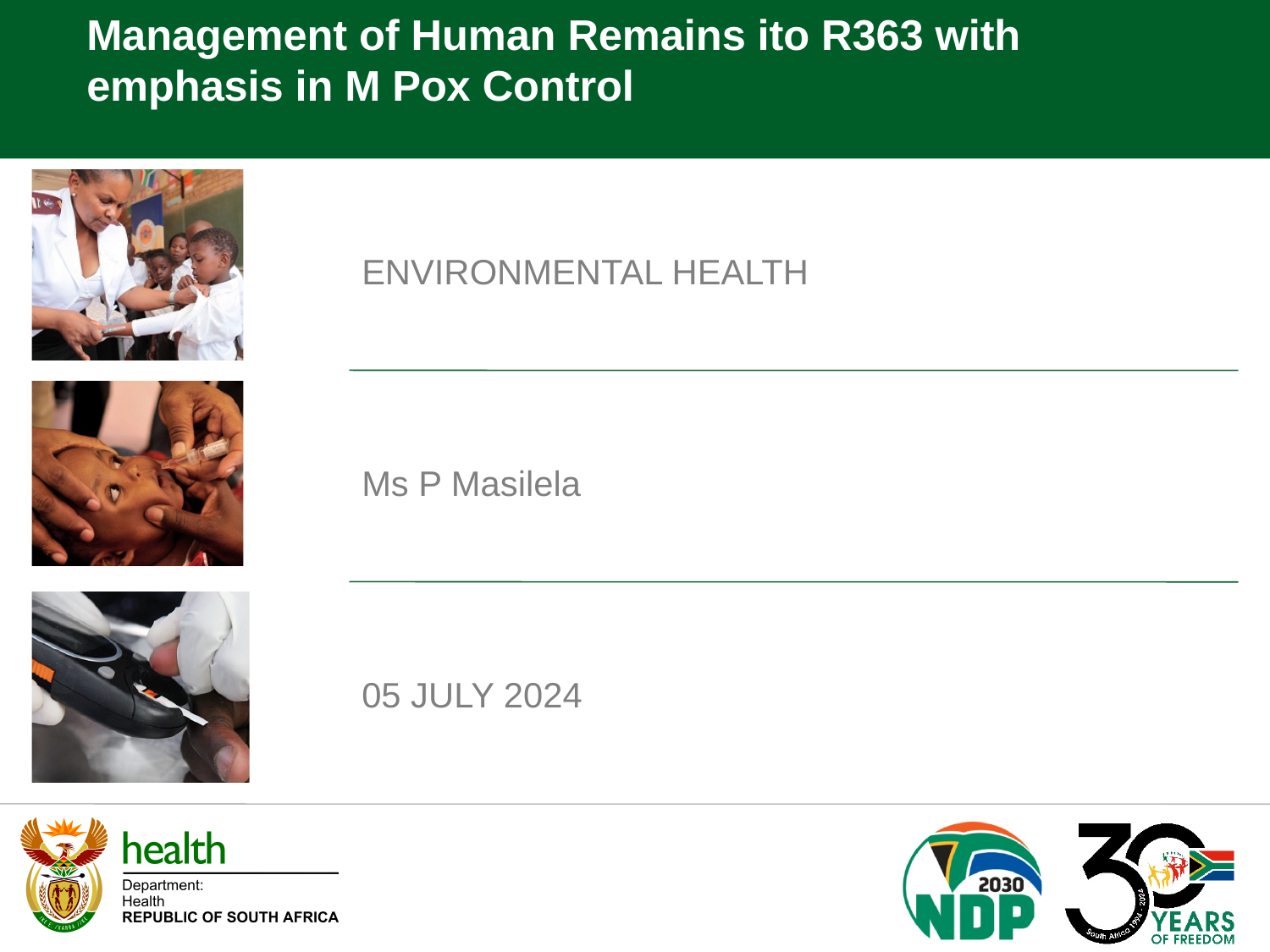

Management of Human Remains ito R363 with emphasis in M Pox Control
ENVIRONMENTAL HEALTH
Ms P Masilela
05 JULY 2024